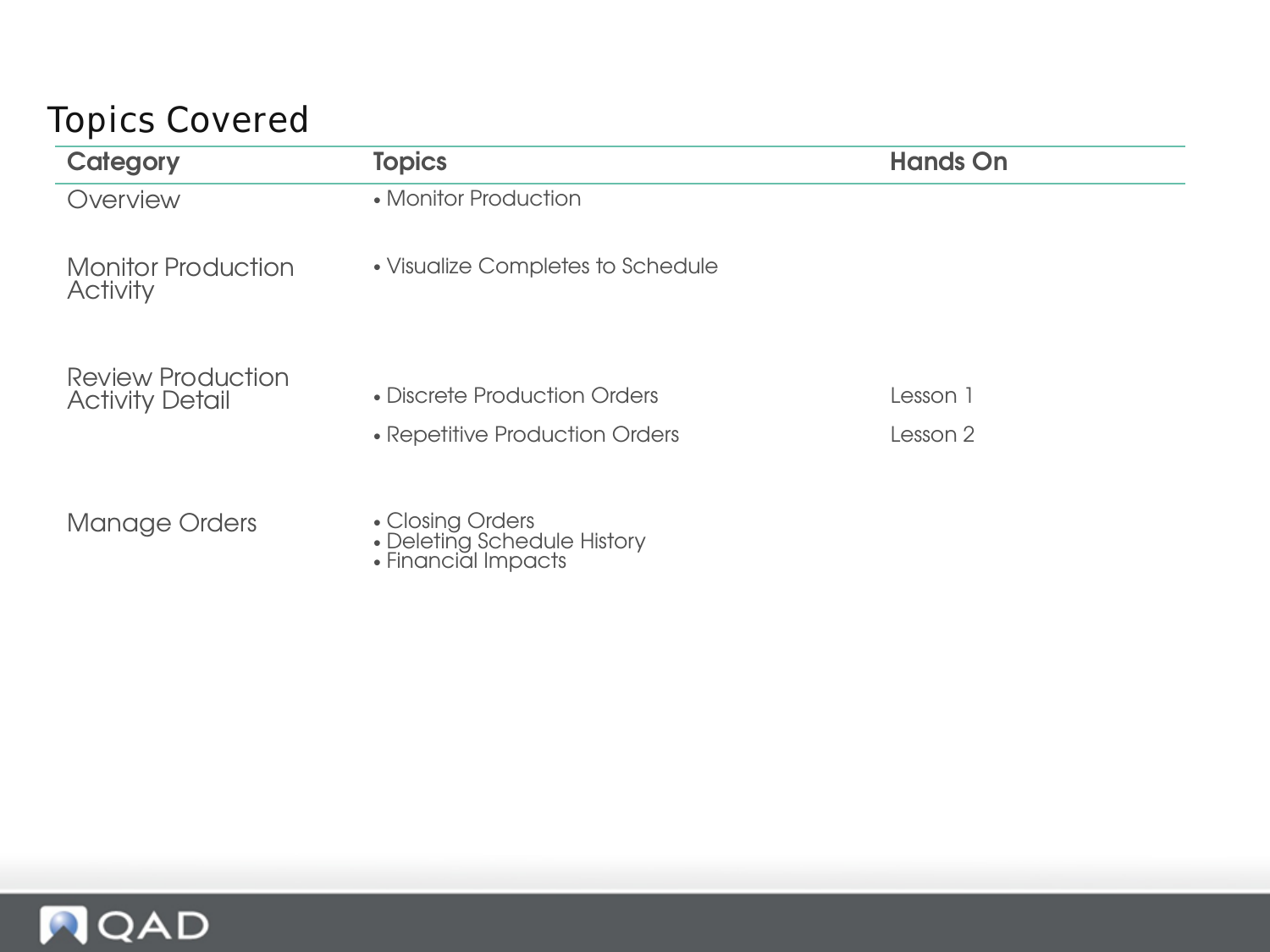

Topics Covered
| Category | Topics | Hands On |
| --- | --- | --- |
| Overview | Monitor Production |  |
| Monitor Production Activity | Visualize Completes to Schedule |  |
| Review Production Activity Detail | Discrete Production Orders Repetitive Production Orders | Lesson 1 Lesson 2 |
| Manage Orders | Closing Orders Deleting Schedule History Financial Impacts |  |